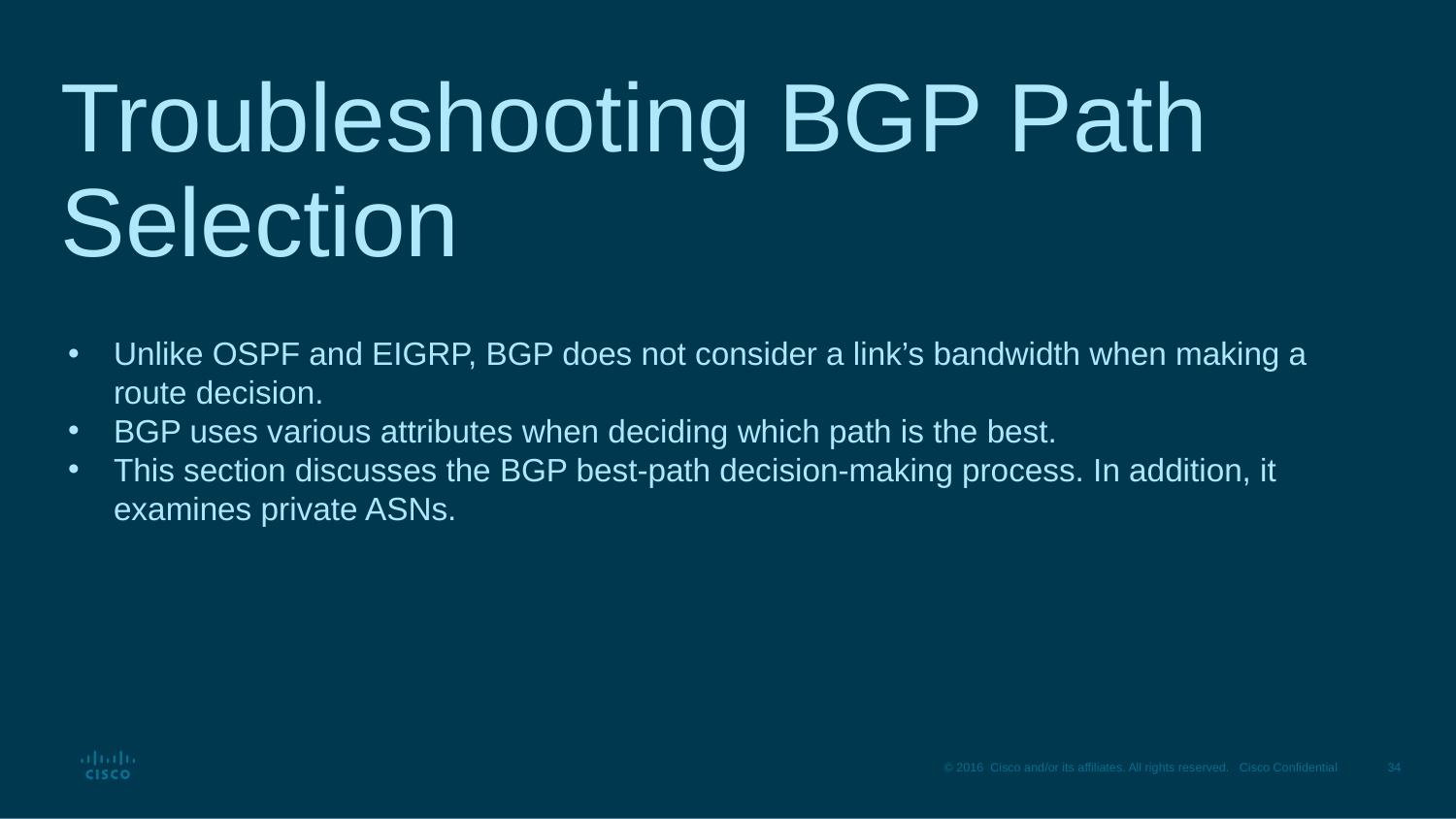

# Troubleshooting BGP Path Selection
Unlike OSPF and EIGRP, BGP does not consider a link’s bandwidth when making a route decision.
BGP uses various attributes when deciding which path is the best.
This section discusses the BGP best-path decision-making process. In addition, it examines private ASNs.